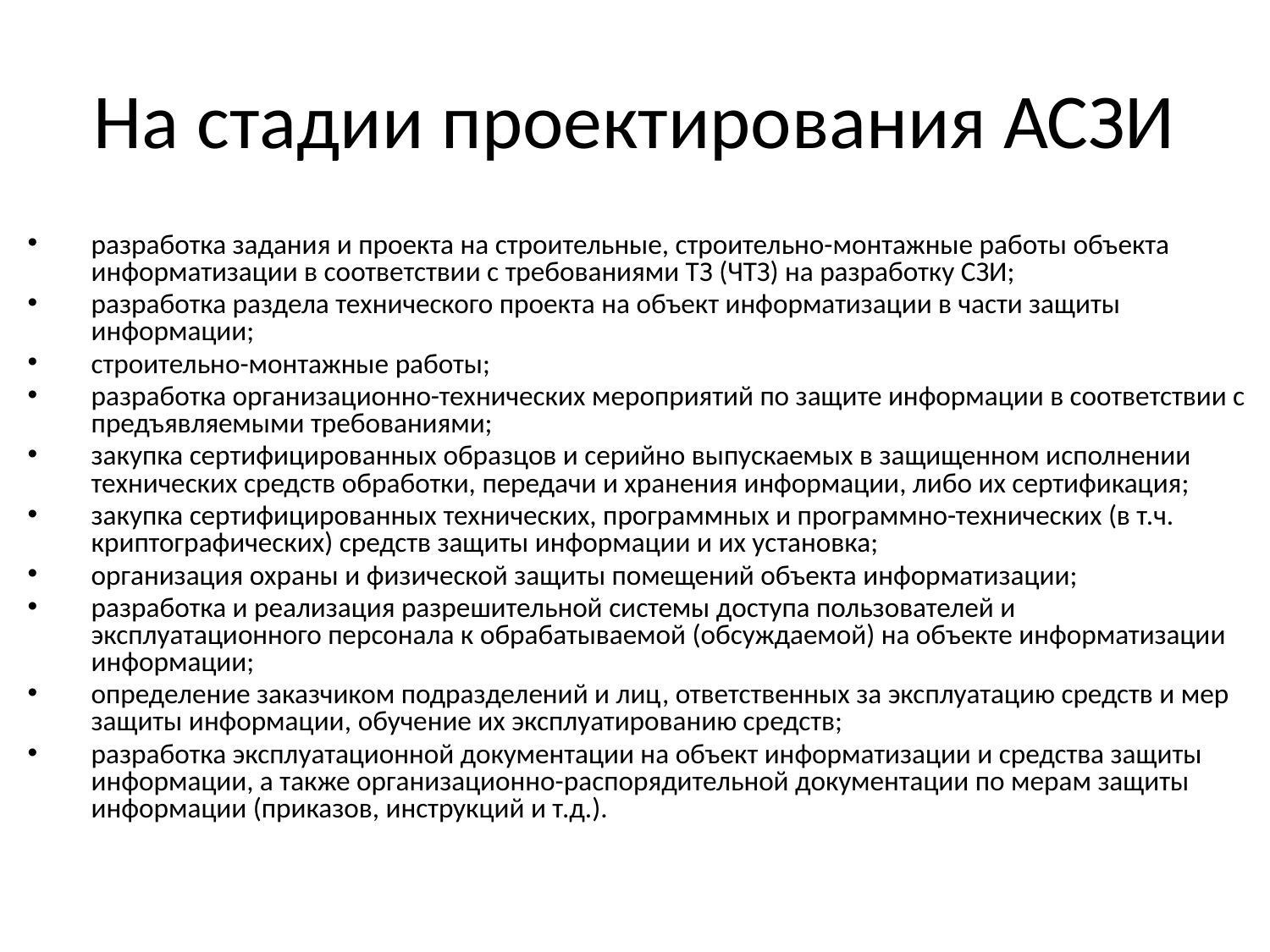

# На стадии проектирования АСЗИ
разработка задания и проекта на строительные, строительно-монтажные работы объекта информатизации в соответствии с требованиями ТЗ (ЧТЗ) на разработку СЗИ;
разработка раздела технического проекта на объект информатизации в части защиты информации;
строительно-монтажные работы;
разработка организационно-технических мероприятий по защите информации в соответствии с предъявляемыми требованиями;
закупка сертифицированных образцов и серийно выпускаемых в защищенном исполнении технических средств обработки, передачи и хранения информации, либо их сертификация;
закупка сертифицированных технических, программных и программно-технических (в т.ч. криптографических) средств защиты информации и их установка;
организация охраны и физической защиты помещений объекта информатизации;
разработка и реализация разрешительной системы доступа пользователей и эксплуатационного персонала к обрабатываемой (обсуждаемой) на объекте информатизации информации;
определение заказчиком подразделений и лиц, ответственных за эксплуатацию средств и мер защиты информации, обучение их эксплуатированию средств;
разработка эксплуатационной документации на объект информатизации и средства защиты информации, а также организационно-распорядительной документации по мерам защиты информации (приказов, инструкций и т.д.).